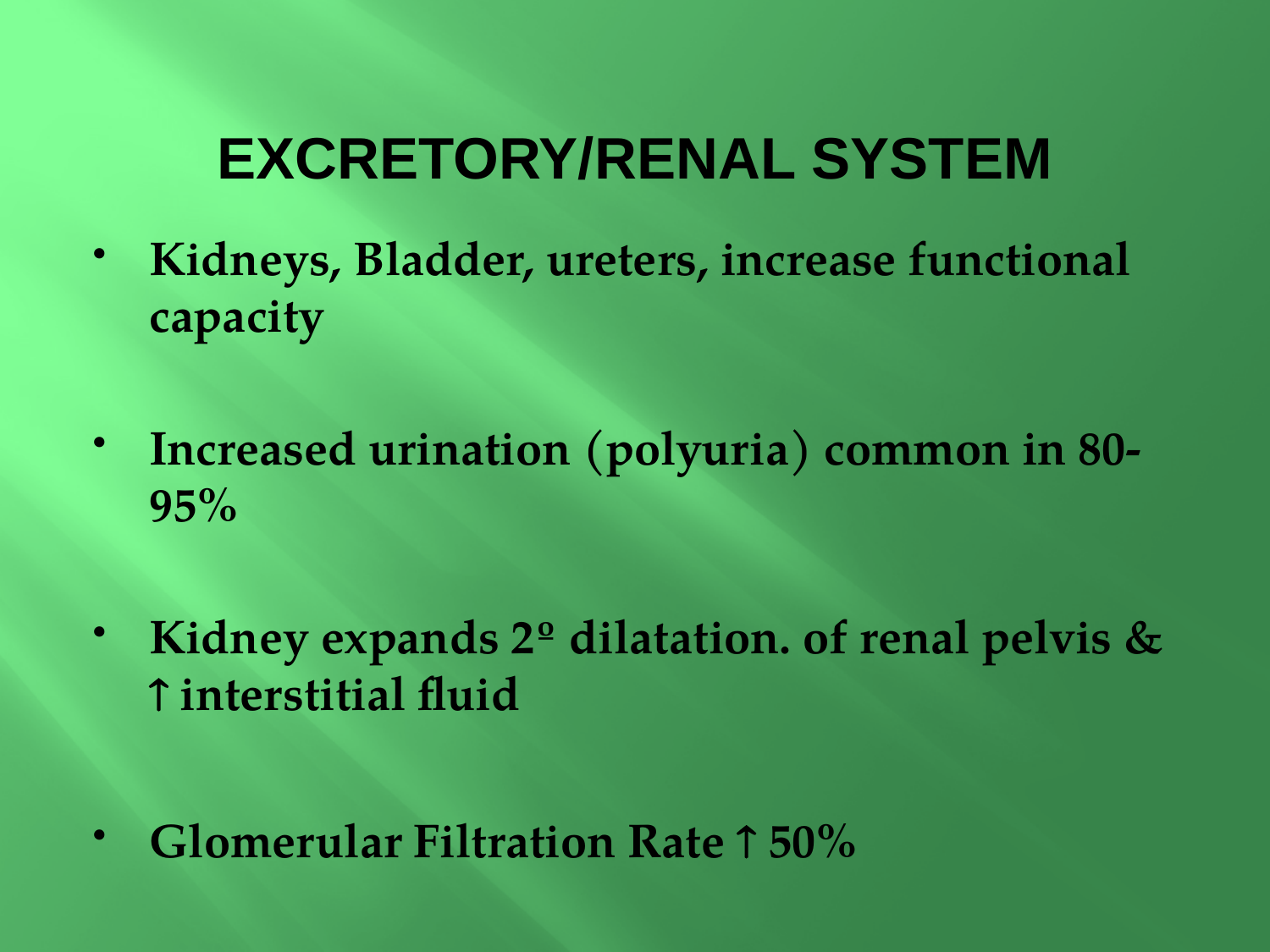

# EXCRETORY/RENAL SYSTEM
Kidneys, Bladder, ureters, increase functional capacity

Increased urination (polyuria) common in 80-95%

Kidney expands 2º dilatation. of renal pelvis & ↑ interstitial fluid

Glomerular Filtration Rate ↑ 50%